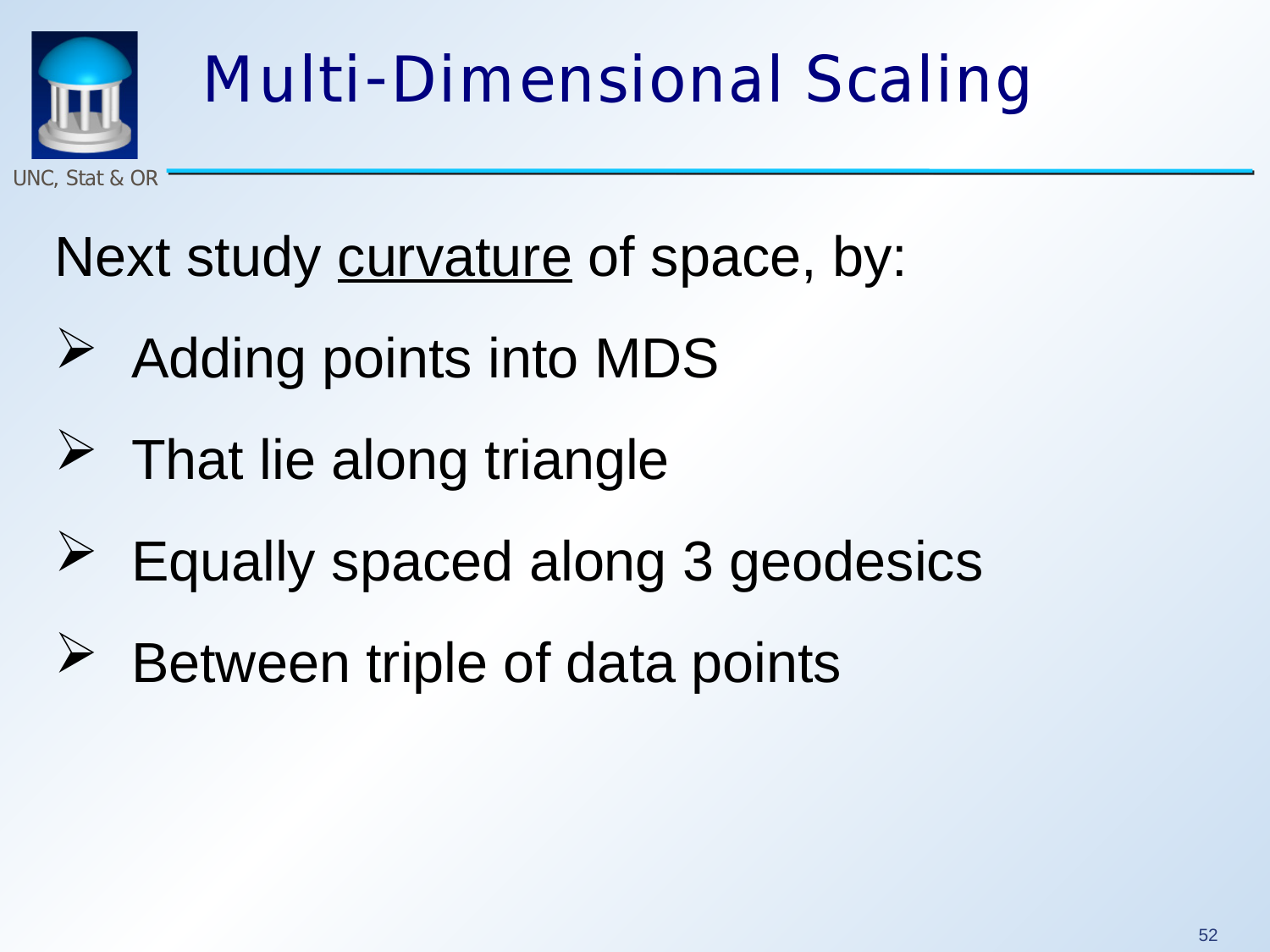

# Multi-Dimensional Scaling
Next study curvature of space, by:
  Adding points into MDS
  That lie along triangle
  Equally spaced along 3 geodesics
  Between triple of data points